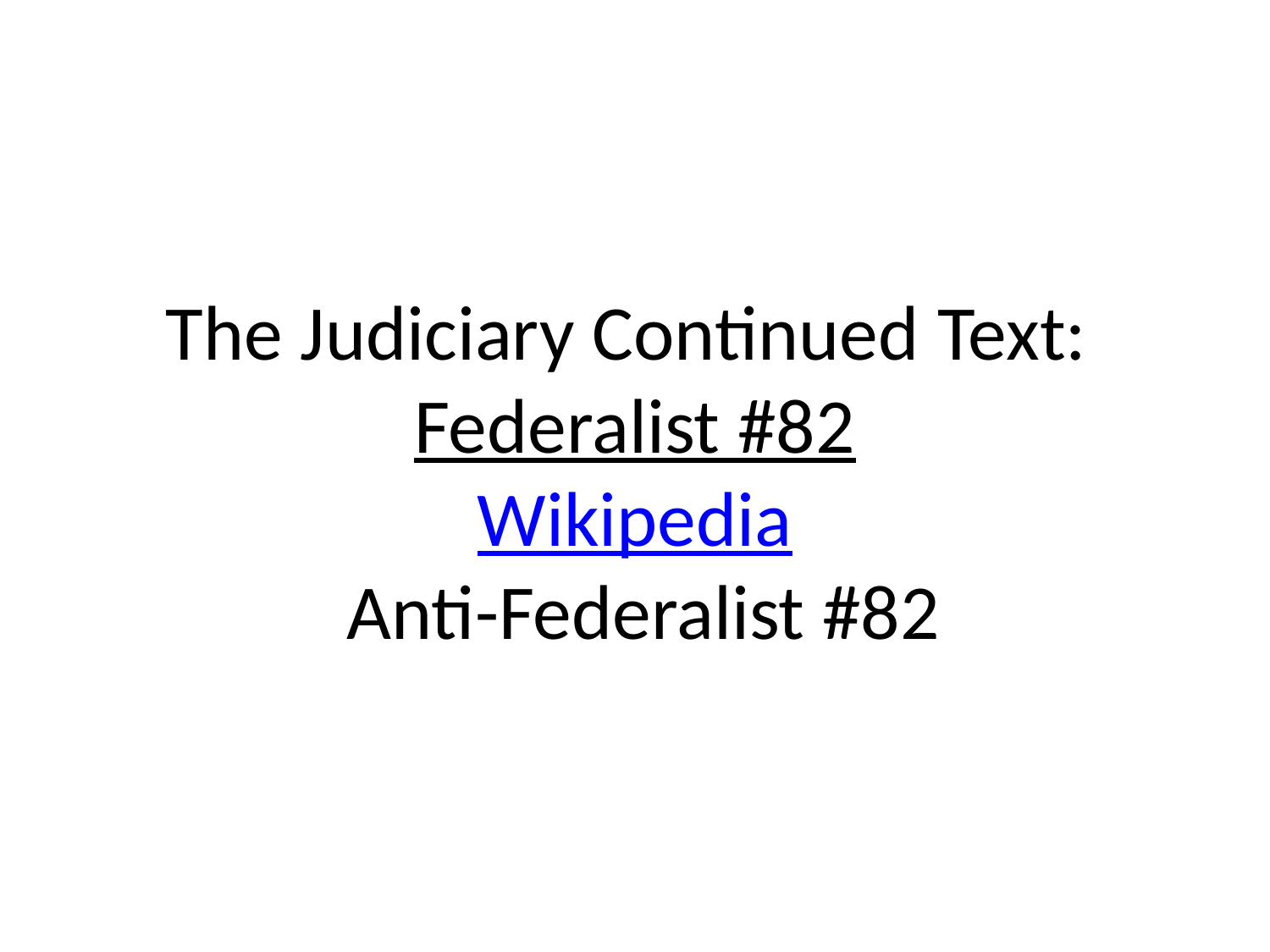

# The Judiciary Continued Text: Federalist #82 Wikipedia Anti-Federalist #82